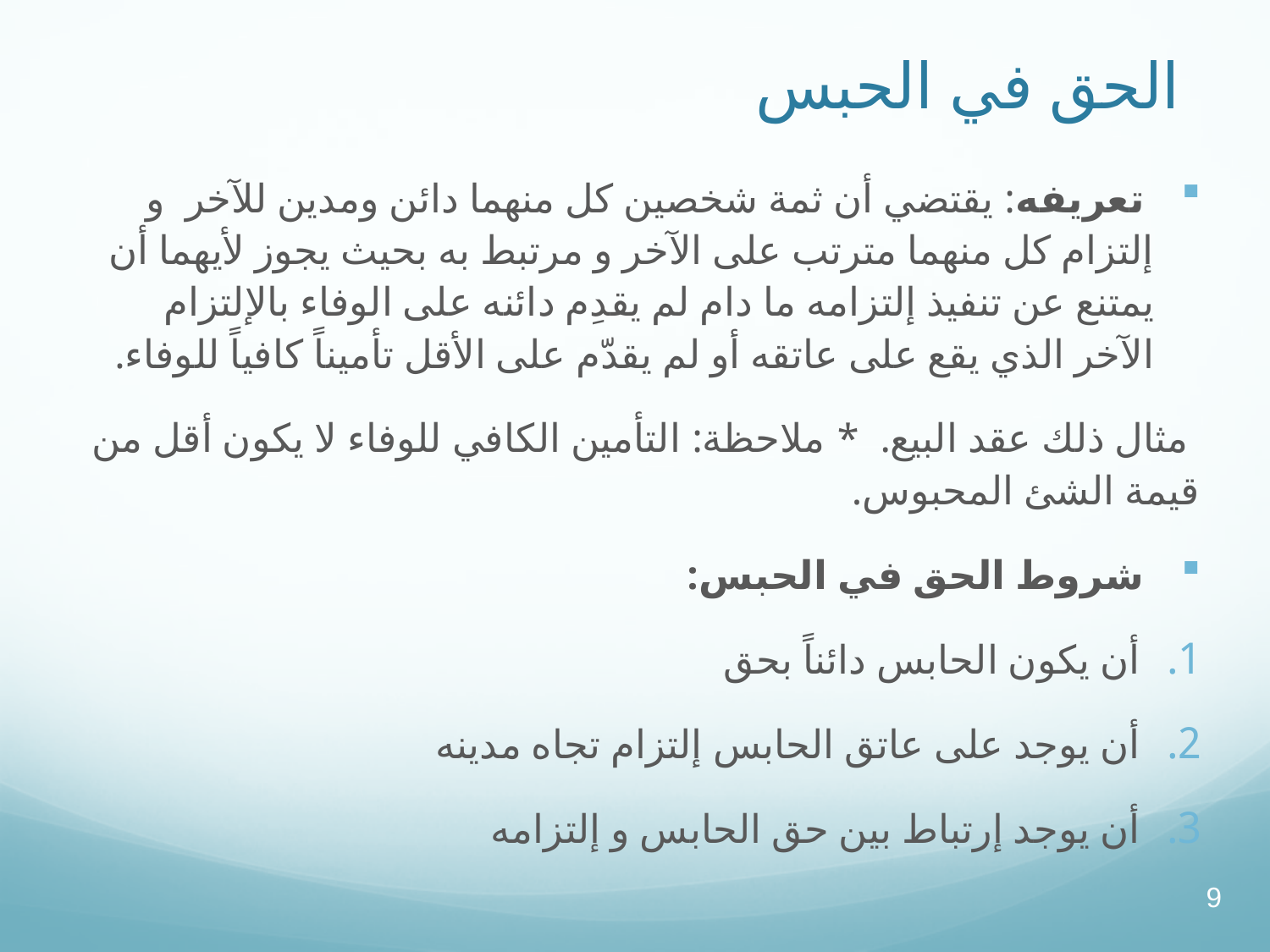

# الحق في الحبس
 تعريفه: يقتضي أن ثمة شخصين كل منهما دائن ومدين للآخر  و إلتزام كل منهما مترتب على الآخر و مرتبط به بحيث يجوز لأيهما أن يمتنع عن تنفيذ إلتزامه ما دام لم يقدِم دائنه على الوفاء بالإلتزام الآخر الذي يقع على عاتقه أو لم يقدّم على الأقل تأميناً كافياً للوفاء.
 مثال ذلك عقد البيع.  * ملاحظة: التأمين الكافي للوفاء لا يكون أقل من قيمة الشئ المحبوس.
 شروط الحق في الحبس:
أن يكون الحابس دائناً بحق
أن يوجد على عاتق الحابس إلتزام تجاه مدينه
أن يوجد إرتباط بين حق الحابس و إلتزامه
9